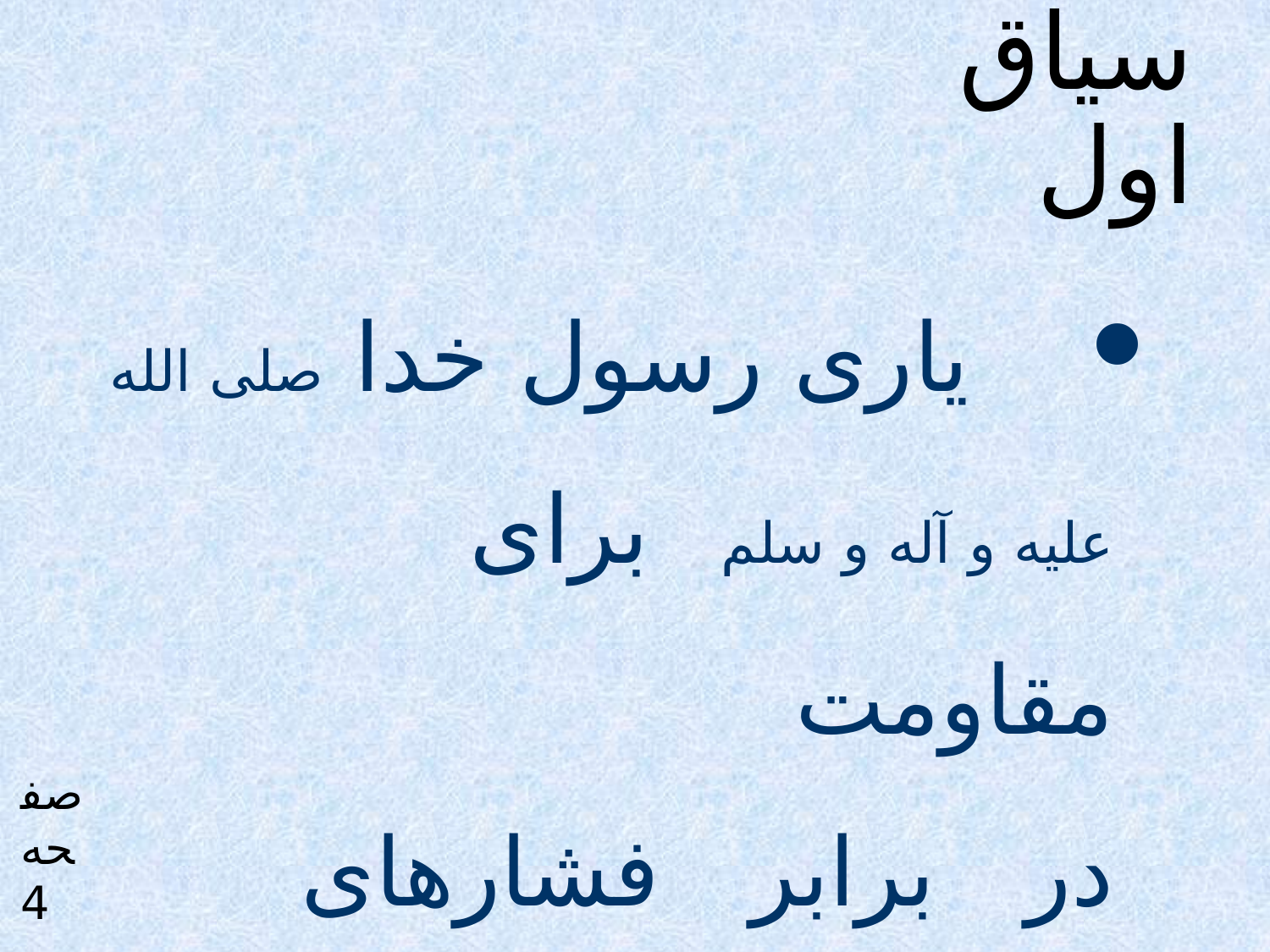

# جهت  هدایتی  سیاق   اول
    یاری رسول خدا صلی الله علیه و آله و سلم    برای   مقاومت
در   برابر   فشارهای تبلیغاتی   ثروتمندان و  قدرتمندان   مکذب   قرآن
تو را به جنون متهم می کنند و هدفی جز عقب نشینی تو ندارند. هرگز عقب نشینی نکن.
صفحه 4